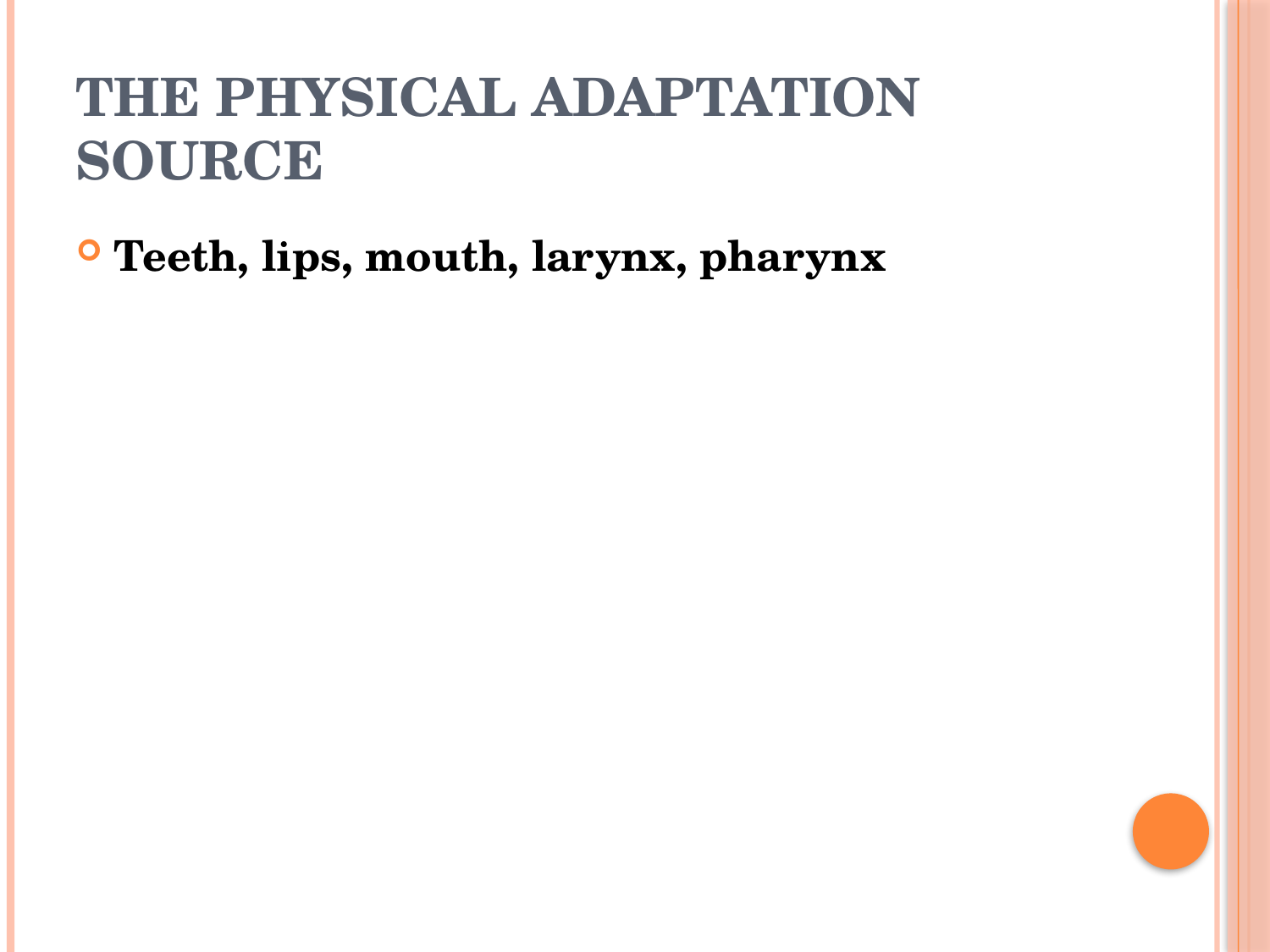

# The physical adaptation source
Teeth, lips, mouth, larynx, pharynx